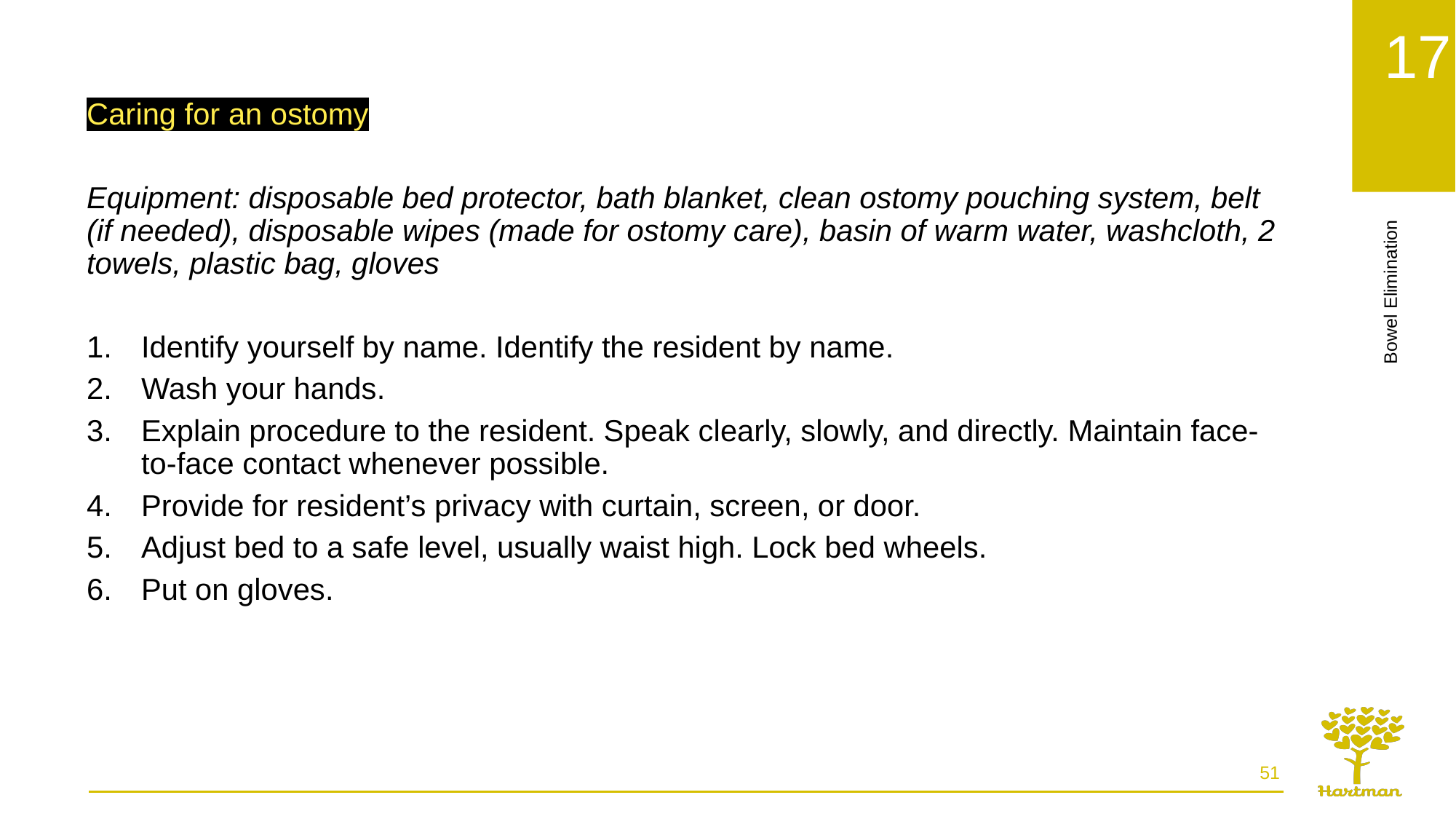

Caring for an ostomy

Equipment: disposable bed protector, bath blanket, clean ostomy pouching system, belt (if needed), disposable wipes (made for ostomy care), basin of warm water, washcloth, 2 towels, plastic bag, gloves

Identify yourself by name. Identify the resident by name.
Wash your hands.
Explain procedure to the resident. Speak clearly, slowly, and directly. Maintain face-to-face contact whenever possible.
Provide for resident’s privacy with curtain, screen, or door.
Adjust bed to a safe level, usually waist high. Lock bed wheels.
Put on gloves.
51